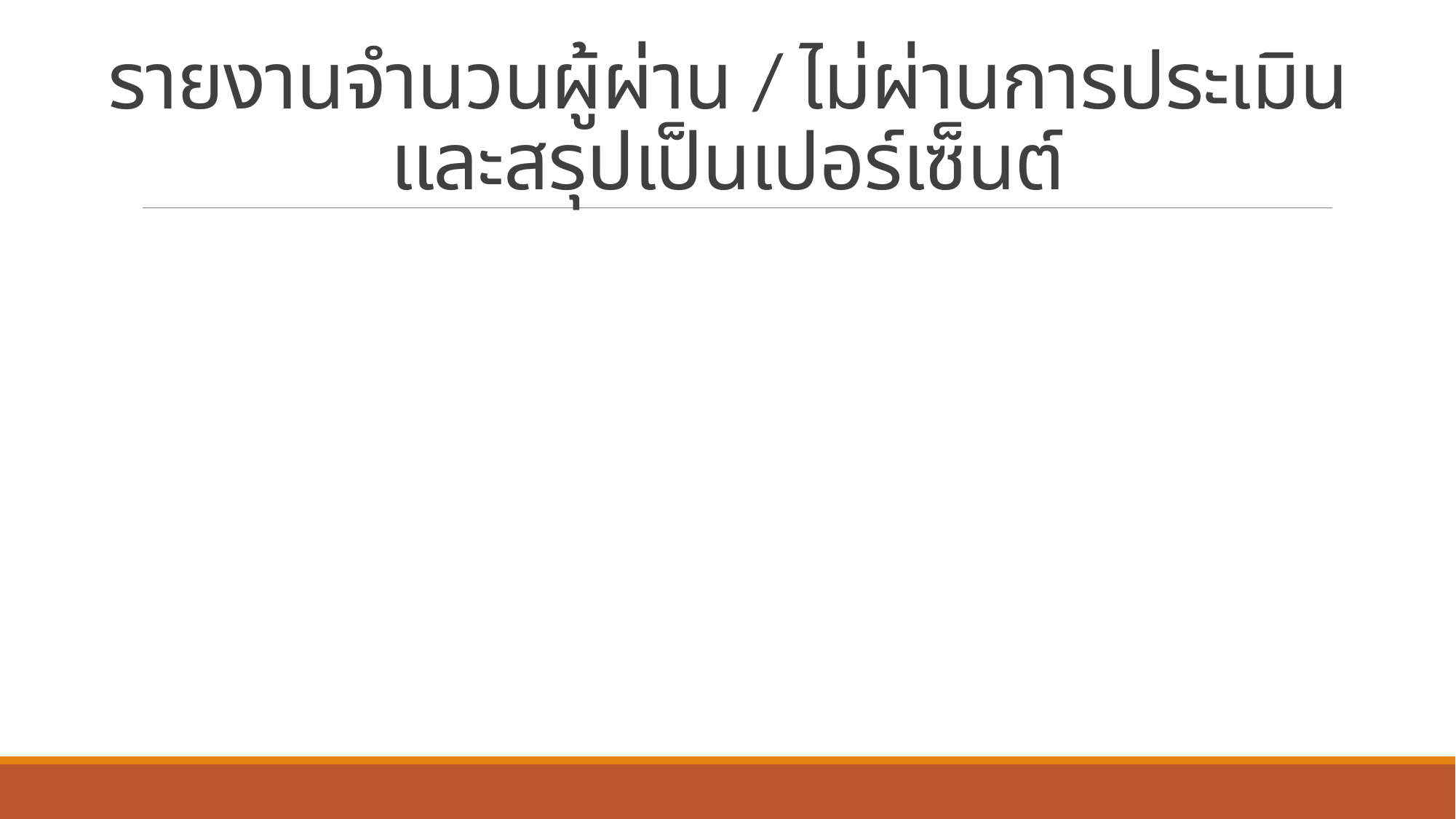

# รายงานจำนวนผู้ผ่าน / ไม่ผ่านการประเมิน และสรุปเป็นเปอร์เซ็นต์